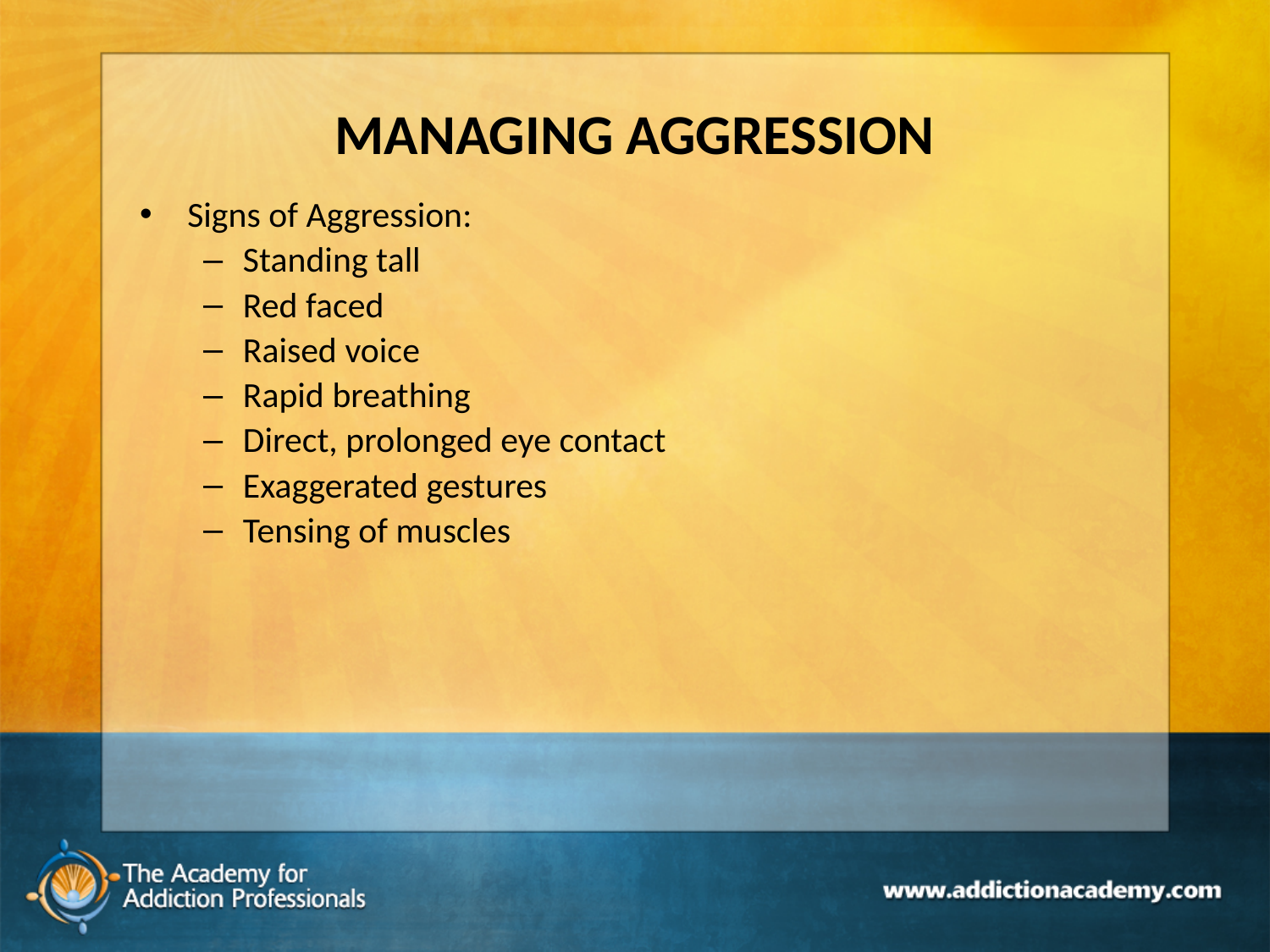

# MANAGING AGGRESSION
Signs of Aggression:
Standing tall
Red faced
Raised voice
Rapid breathing
Direct, prolonged eye contact
Exaggerated gestures
Tensing of muscles